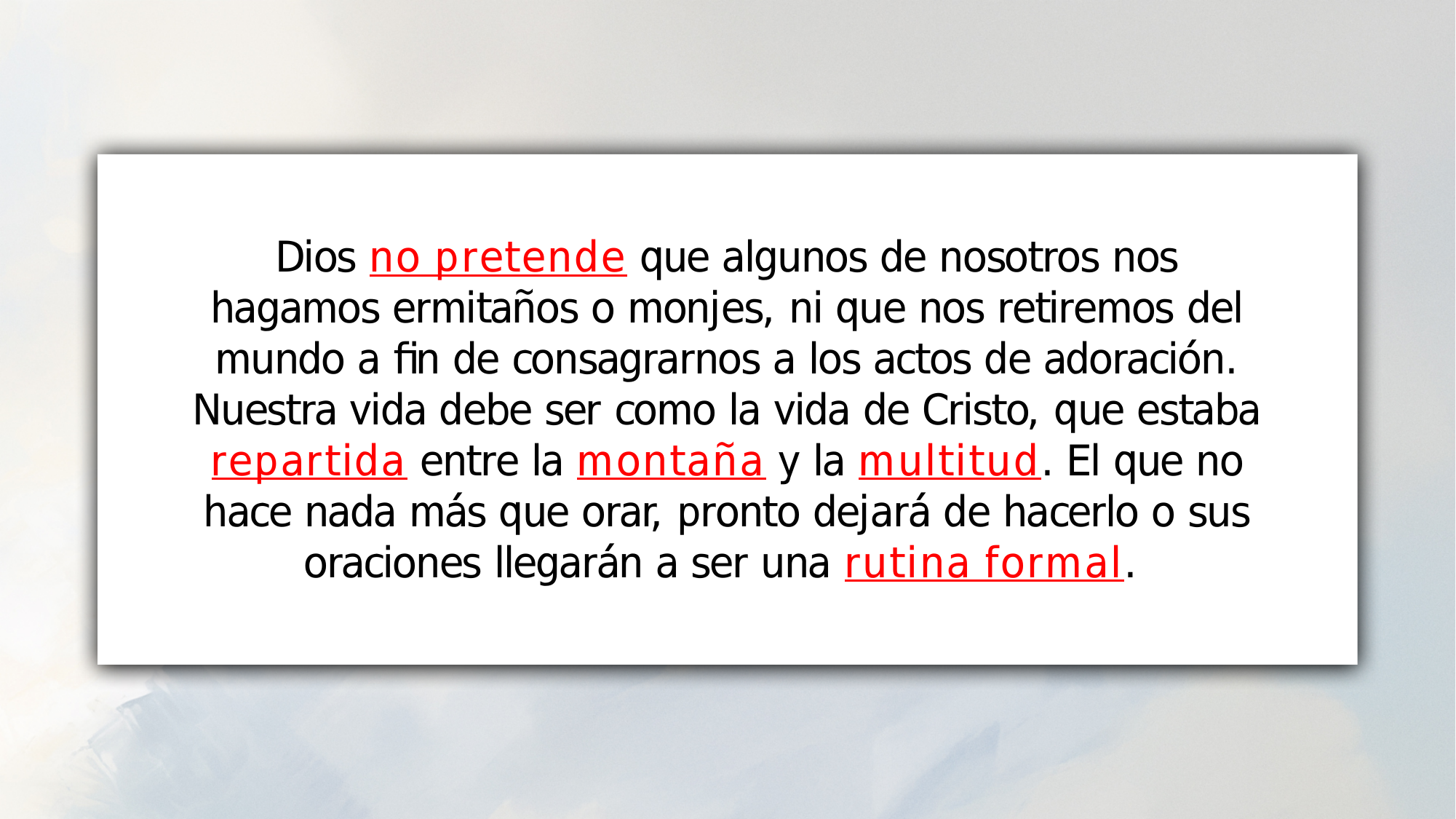

Dios no pretende que algunos de nosotros nos hagamos ermitaños o monjes, ni que nos retiremos del mundo a fin de consagrarnos a los actos de adoración. Nuestra vida debe ser como la vida de Cristo, que estaba repartida entre la montaña y la multitud. El que no hace nada más que orar, pronto dejará de hacerlo o sus oraciones llegarán a ser una rutina formal.